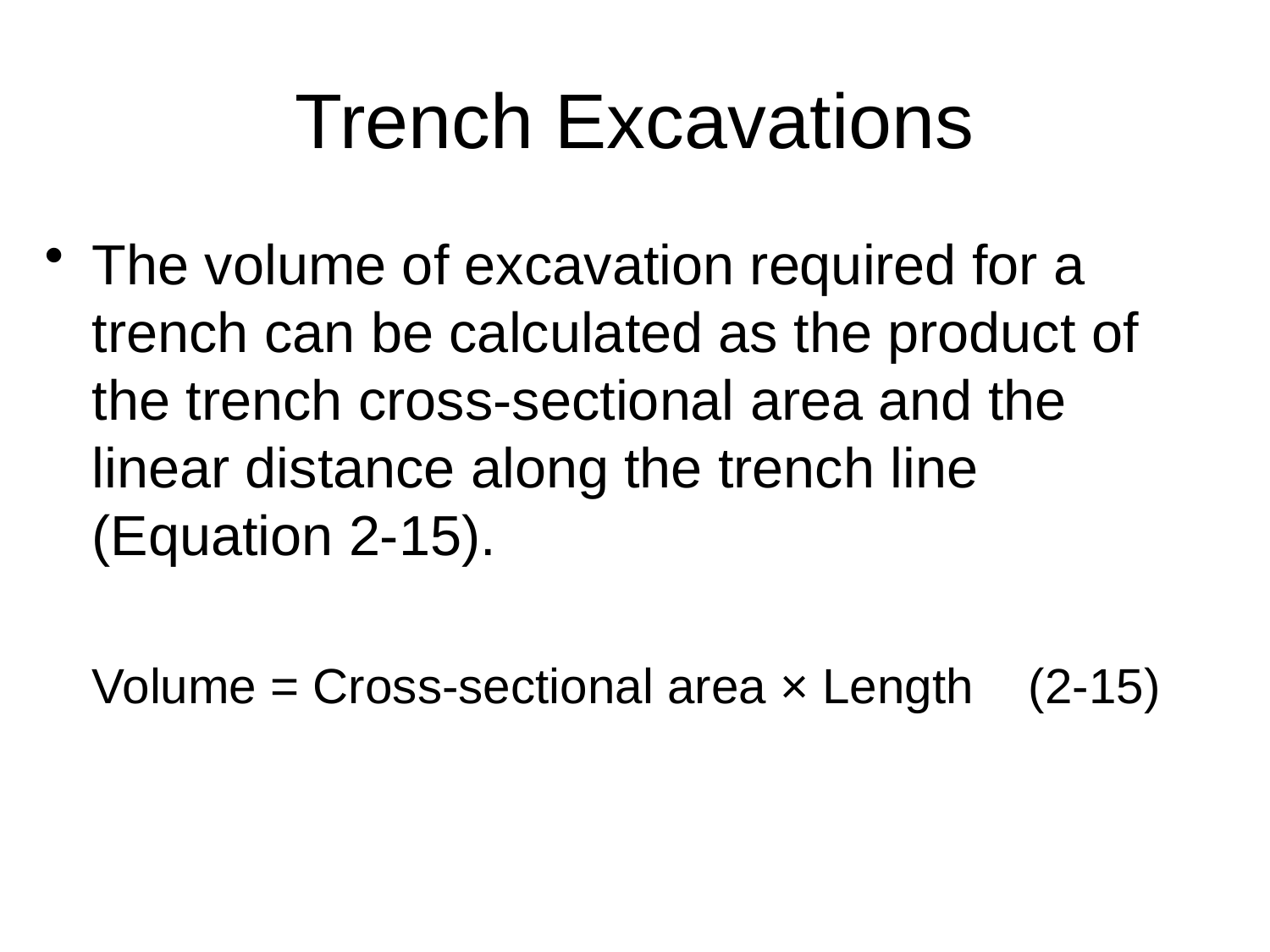

# Trench Excavations
The volume of excavation required for a trench can be calculated as the product of the trench cross-sectional area and the linear distance along the trench line (Equation 2-15).

	Volume = Cross-sectional area × Length    (2-15)